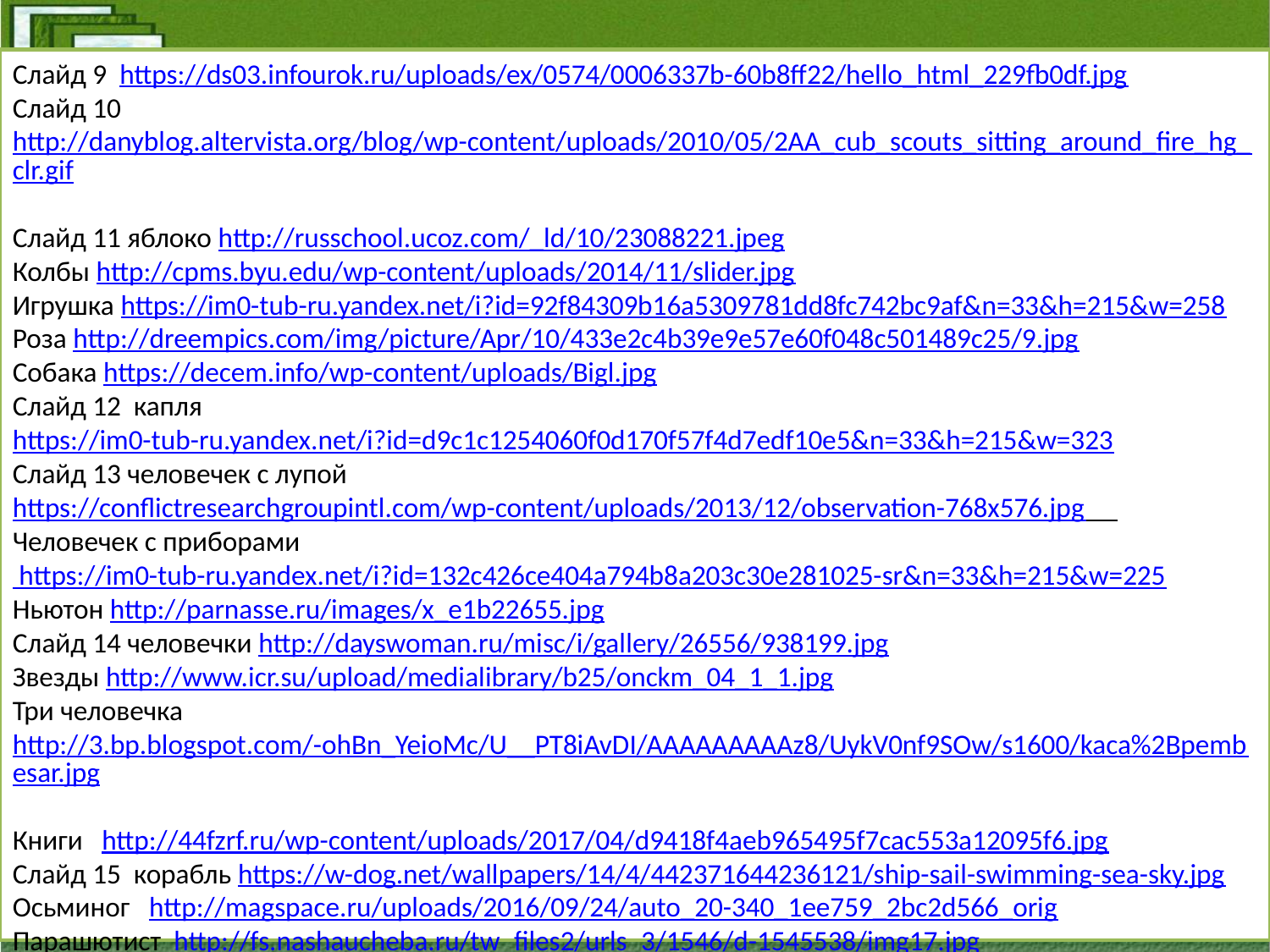

Слайд 9  https://ds03.infourok.ru/uploads/ex/0574/0006337b-60b8ff22/hello_html_229fb0df.jpg
Слайд 10  http://danyblog.altervista.org/blog/wp-content/uploads/2010/05/2AA_cub_scouts_sitting_around_fire_hg_clr.gif
Слайд 11 яблоко http://russchool.ucoz.com/_ld/10/23088221.jpeg
Колбы http://cpms.byu.edu/wp-content/uploads/2014/11/slider.jpg
Игрушка https://im0-tub-ru.yandex.net/i?id=92f84309b16a5309781dd8fc742bc9af&n=33&h=215&w=258
Роза http://dreempics.com/img/picture/Apr/10/433e2c4b39e9e57e60f048c501489c25/9.jpg
Собака https://decem.info/wp-content/uploads/Bigl.jpg
Слайд 12  капля https://im0-tub-ru.yandex.net/i?id=d9c1c1254060f0d170f57f4d7edf10e5&n=33&h=215&w=323
Слайд 13 человечек с лупой  https://conflictresearchgroupintl.com/wp-content/uploads/2013/12/observation-768x576.jpg
Человечек с приборами    https://im0-tub-ru.yandex.net/i?id=132c426ce404a794b8a203c30e281025-sr&n=33&h=215&w=225
Ньютон http://parnasse.ru/images/x_e1b22655.jpg
Слайд 14 человечки http://dayswoman.ru/misc/i/gallery/26556/938199.jpg
Звезды http://www.icr.su/upload/medialibrary/b25/onckm_04_1_1.jpg
Три человечка http://3.bp.blogspot.com/-ohBn_YeioMc/U__PT8iAvDI/AAAAAAAAAz8/UykV0nf9SOw/s1600/kaca%2Bpembesar.jpg
Книги   http://44fzrf.ru/wp-content/uploads/2017/04/d9418f4aeb965495f7cac553a12095f6.jpg
Слайд 15  корабль https://w-dog.net/wallpapers/14/4/442371644236121/ship-sail-swimming-sea-sky.jpg
Осьминог   http://magspace.ru/uploads/2016/09/24/auto_20-340_1ee759_2bc2d566_orig
Парашютист  http://fs.nashaucheba.ru/tw_files2/urls_3/1546/d-1545538/img17.jpg
Автомобиль  http://icon.s.photosight.ru/img/4/a83/3701884_large.jpg